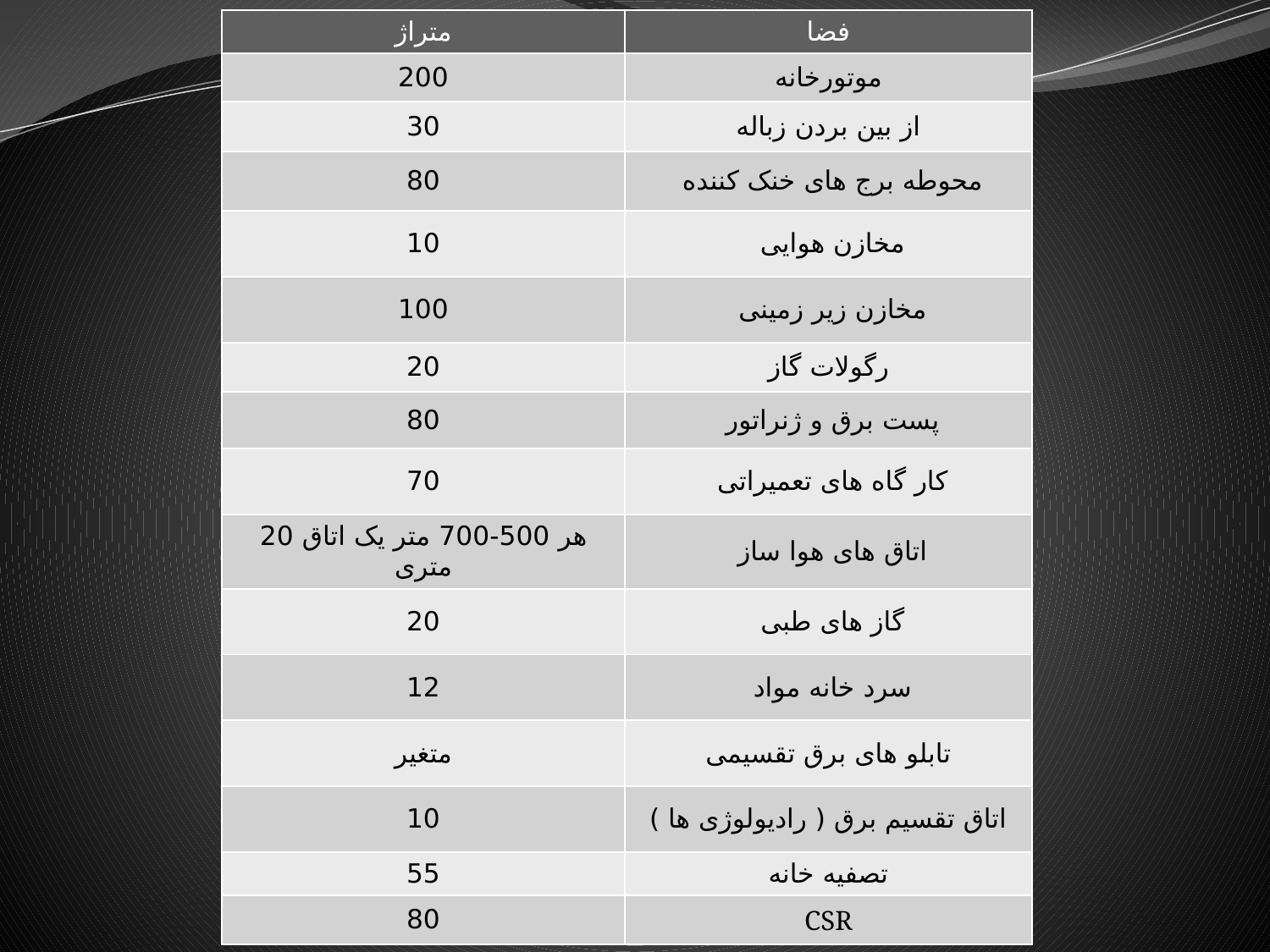

| متراژ | فضا |
| --- | --- |
| 200 | موتورخانه |
| 30 | از بین بردن زباله |
| 80 | محوطه برج های خنک کننده |
| 10 | مخازن هوایی |
| 100 | مخازن زیر زمینی |
| 20 | رگولات گاز |
| 80 | پست برق و ژنراتور |
| 70 | کار گاه های تعمیراتی |
| هر 500-700 متر یک اتاق 20 متری | اتاق های هوا ساز |
| 20 | گاز های طبی |
| 12 | سرد خانه مواد |
| متغیر | تابلو های برق تقسیمی |
| 10 | اتاق تقسیم برق ( رادیولوژی ها ) |
| 55 | تصفیه خانه |
| 80 | CSR |